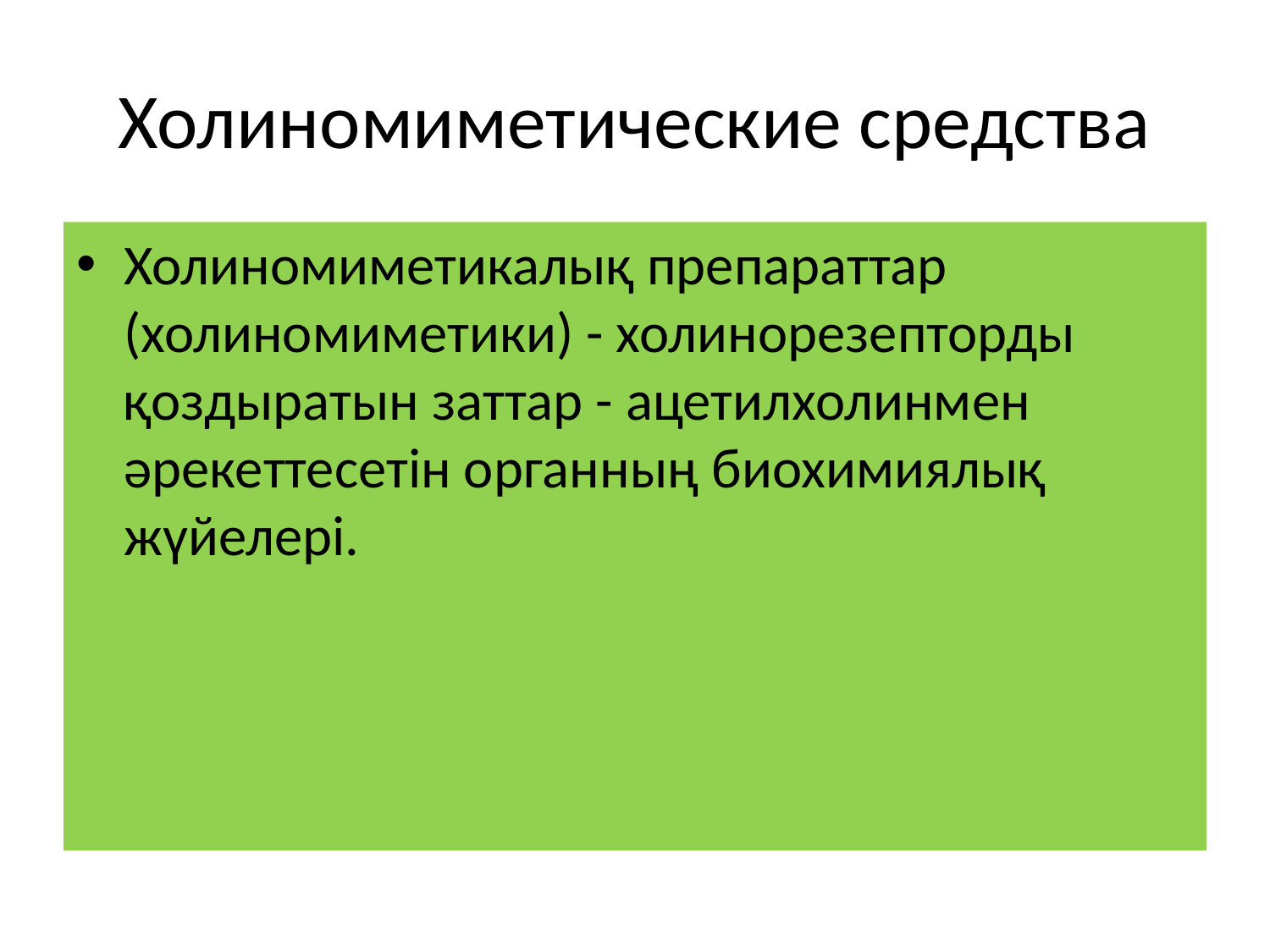

# Холиномиметические средства
Холиномиметикалық препараттар (холиномиметики) - холинорезепторды қоздыратын заттар - ацетилхолинмен әрекеттесетін органның биохимиялық жүйелері.